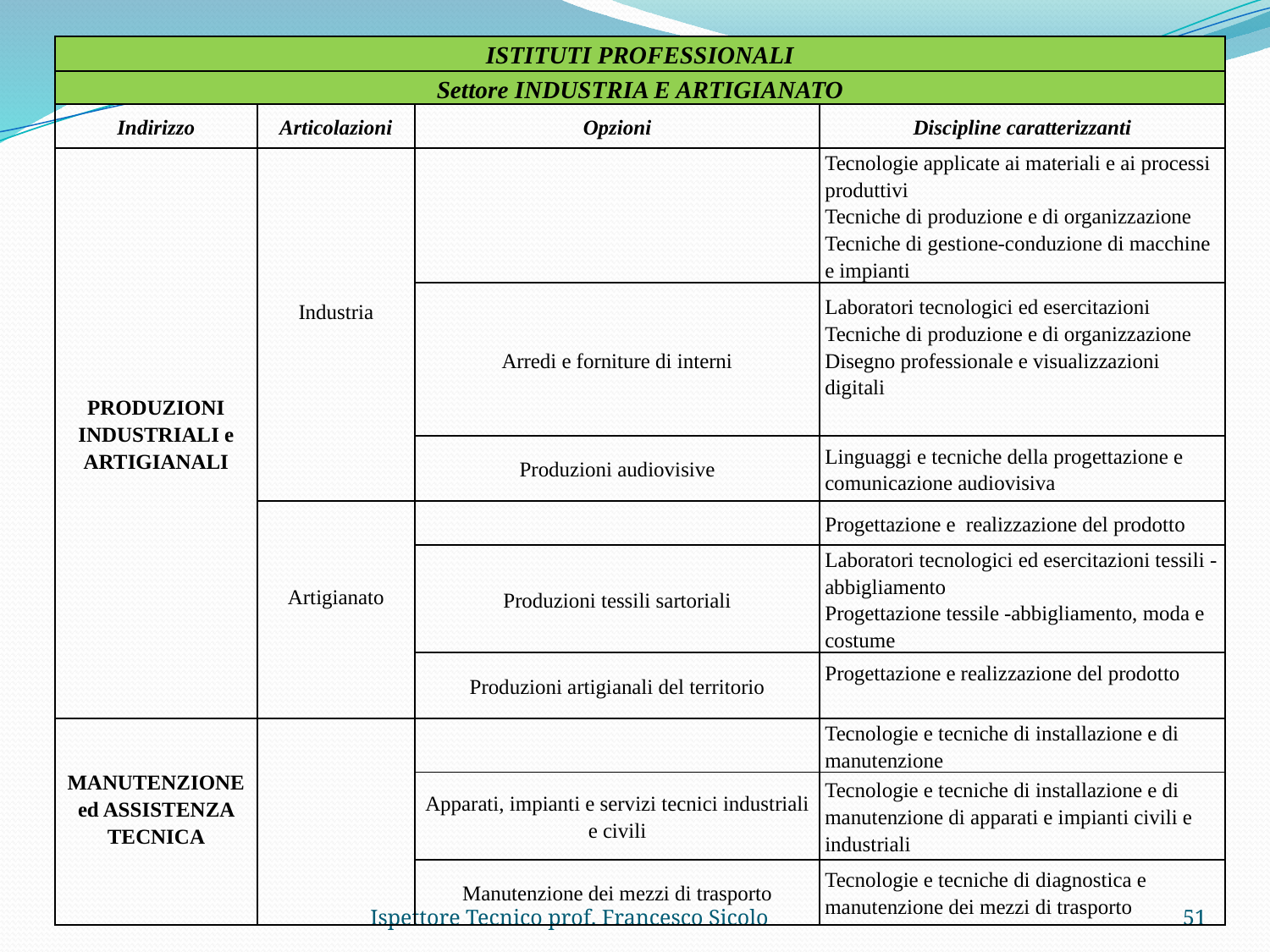

| ISTITUTI PROFESSIONALI |  |  |  |
| --- | --- | --- | --- |
| Settore INDUSTRIA E ARTIGIANATO |  |  |  |
| Indirizzo | Articolazioni | Opzioni | Discipline caratterizzanti |
| PRODUZIONI INDUSTRIALI e ARTIGIANALI | Industria |  | Tecnologie applicate ai materiali e ai processi produttivi Tecniche di produzione e di organizzazione Tecniche di gestione-conduzione di macchine e impianti |
|  |  | Arredi e forniture di interni | Laboratori tecnologici ed esercitazioni Tecniche di produzione e di organizzazione Disegno professionale e visualizzazioni digitali |
|  |  | Produzioni audiovisive | Linguaggi e tecniche della progettazione e comunicazione audiovisiva |
|  | Artigianato |  | Progettazione e realizzazione del prodotto |
|  |  | Produzioni tessili sartoriali | Laboratori tecnologici ed esercitazioni tessili - abbigliamento Progettazione tessile -abbigliamento, moda e costume |
|  |  | Produzioni artigianali del territorio | Progettazione e realizzazione del prodotto |
| MANUTENZIONE ed ASSISTENZA TECNICA |  |  | Tecnologie e tecniche di installazione e di manutenzione |
|  |  | Apparati, impianti e servizi tecnici industriali e civili | Tecnologie e tecniche di installazione e di manutenzione di apparati e impianti civili e industriali |
|  |  | Manutenzione dei mezzi di trasporto | Tecnologie e tecniche di diagnostica e manutenzione dei mezzi di trasporto |
Ispettore Tecnico prof. Francesco Sicolo
51